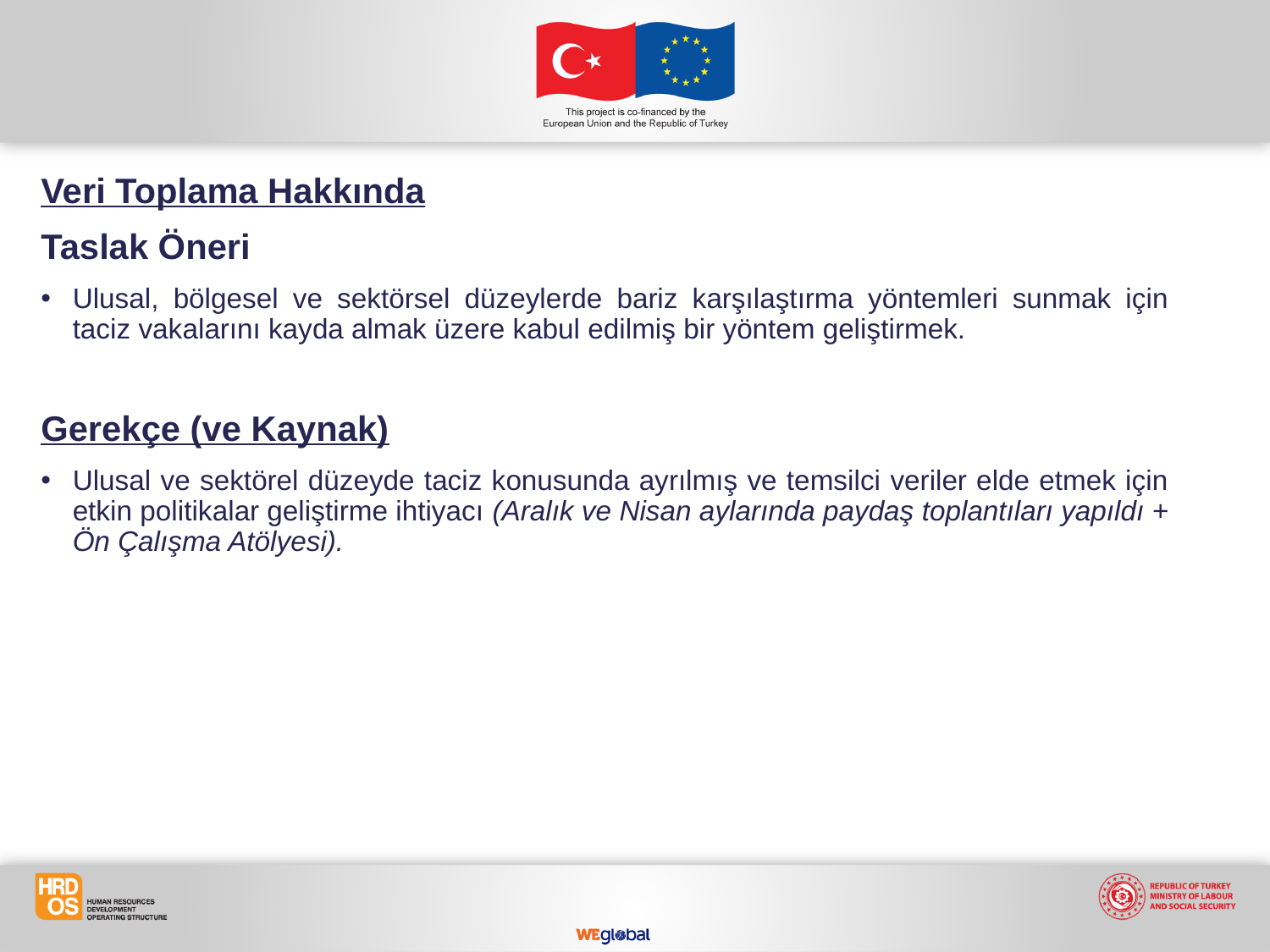

Veri Toplama Hakkında
Taslak Öneri
Ulusal, bölgesel ve sektörsel düzeylerde bariz karşılaştırma yöntemleri sunmak için taciz vakalarını kayda almak üzere kabul edilmiş bir yöntem geliştirmek.

Gerekçe (ve Kaynak)
Ulusal ve sektörel düzeyde taciz konusunda ayrılmış ve temsilci veriler elde etmek için etkin politikalar geliştirme ihtiyacı (Aralık ve Nisan aylarında paydaş toplantıları yapıldı + Ön Çalışma Atölyesi).